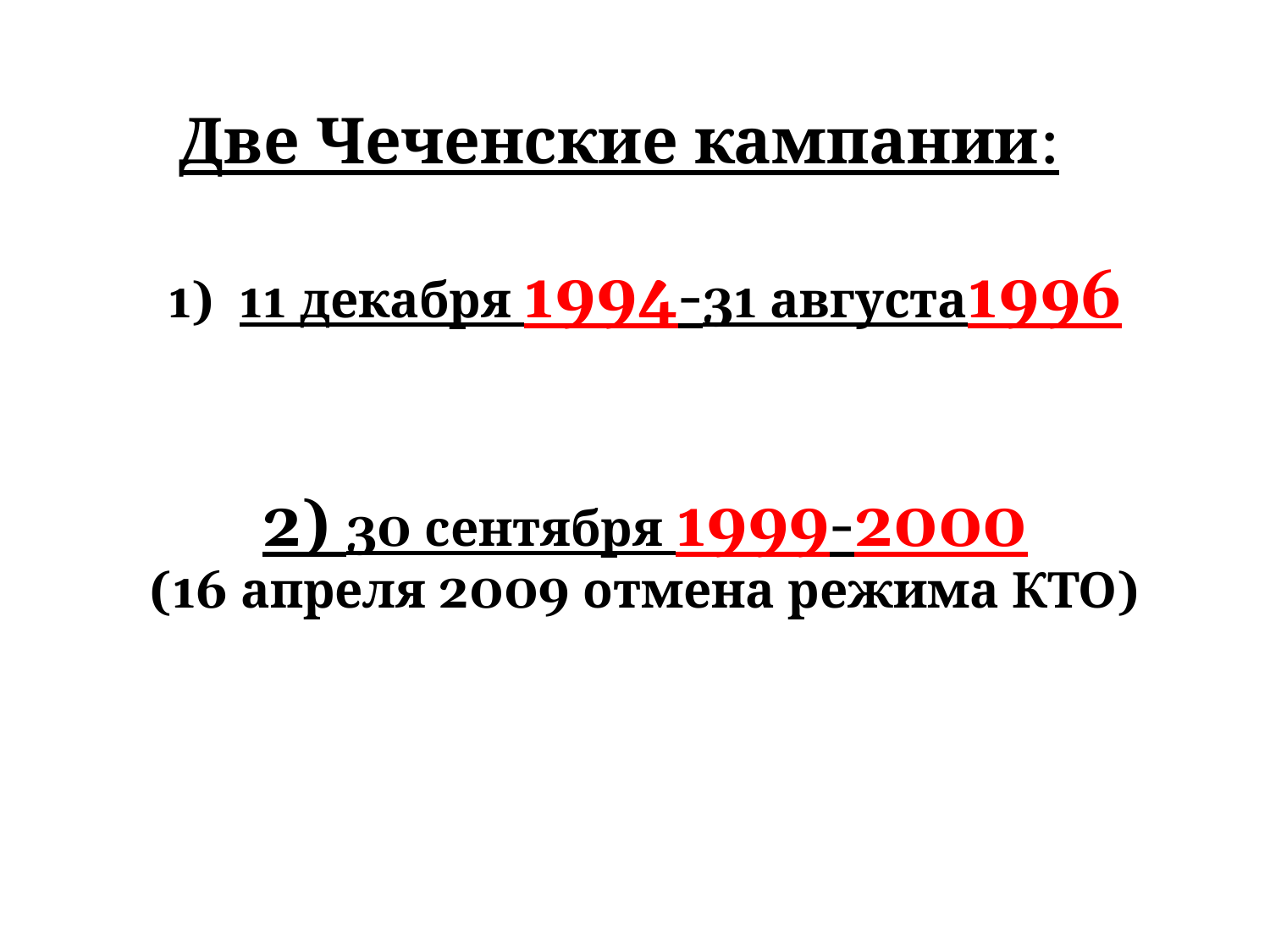

# Две Чеченские кампании:
11 декабря 1994-31 августа1996

2) 30 сентября 1999-2000
(16 апреля 2009 отмена режима КТО)